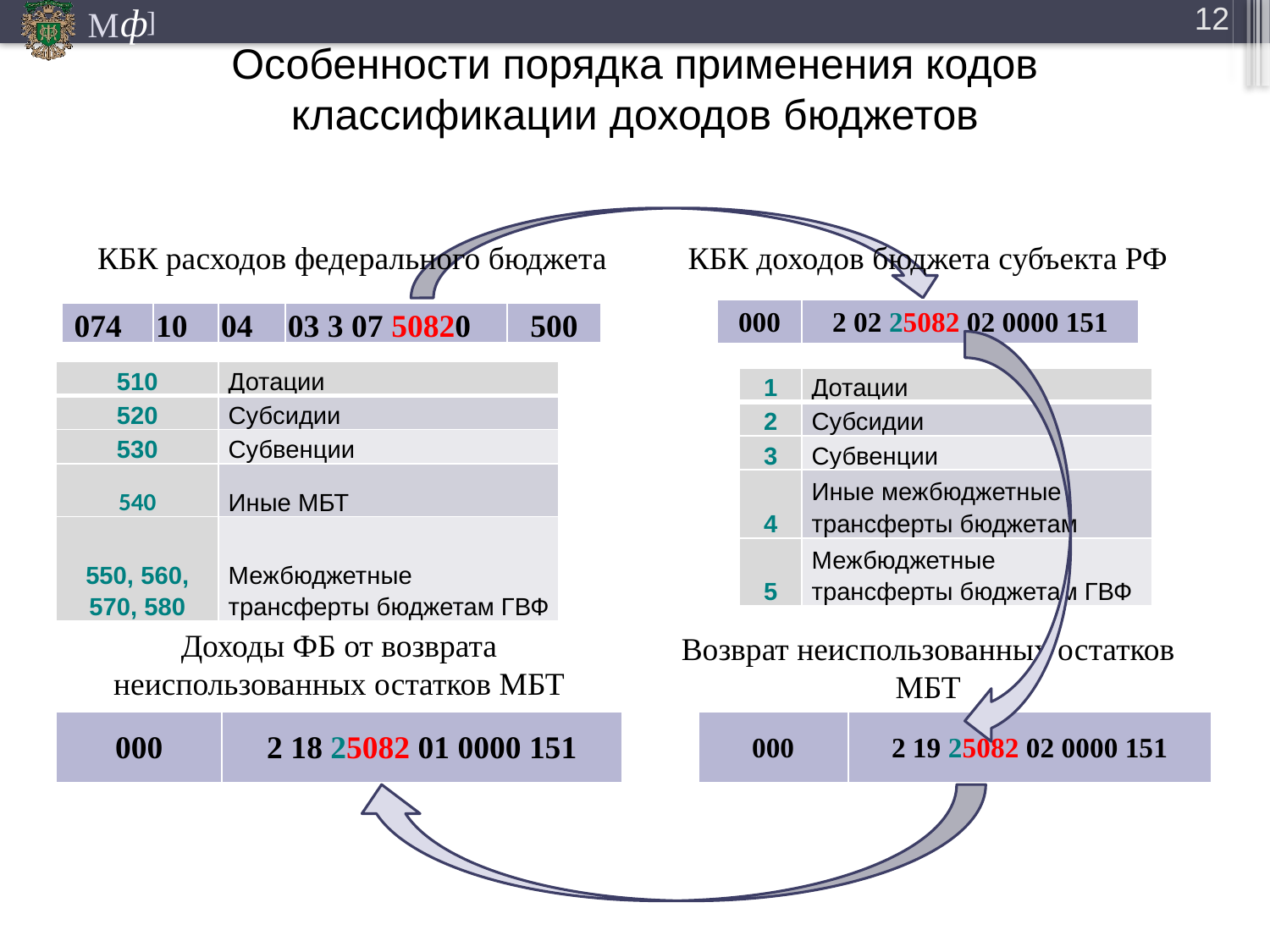

12
# Особенности порядка применения кодов классификации доходов бюджетов

КБК расходов федерального бюджета
КБК доходов бюджета субъекта РФ
| 000 | 2 02 25082 02 0000 151 |
| --- | --- |
| 074 | 10 | 04 | 03 3 07 50820 | 500 |
| --- | --- | --- | --- | --- |

| 510 | Дотации |
| --- | --- |
| 520 | Субсидии |
| 530 | Субвенции |
| 540 | Иные МБТ |
| 550, 560, 570, 580 | Межбюджетные трансферты бюджетам ГВФ |
| 1 | Дотации |
| --- | --- |
| 2 | Субсидии |
| 3 | Субвенции |
| 4 | Иные межбюджетные трансферты бюджетам |
| 5 | Межбюджетные трансферты бюджетам ГВФ |
Доходы ФБ от возврата неиспользованных остатков МБТ
Возврат неиспользованных остатков МБТ
| 000 | 2 18 25082 01 0000 151 |
| --- | --- |
| 000 | 2 19 25082 02 0000 151 |
| --- | --- |